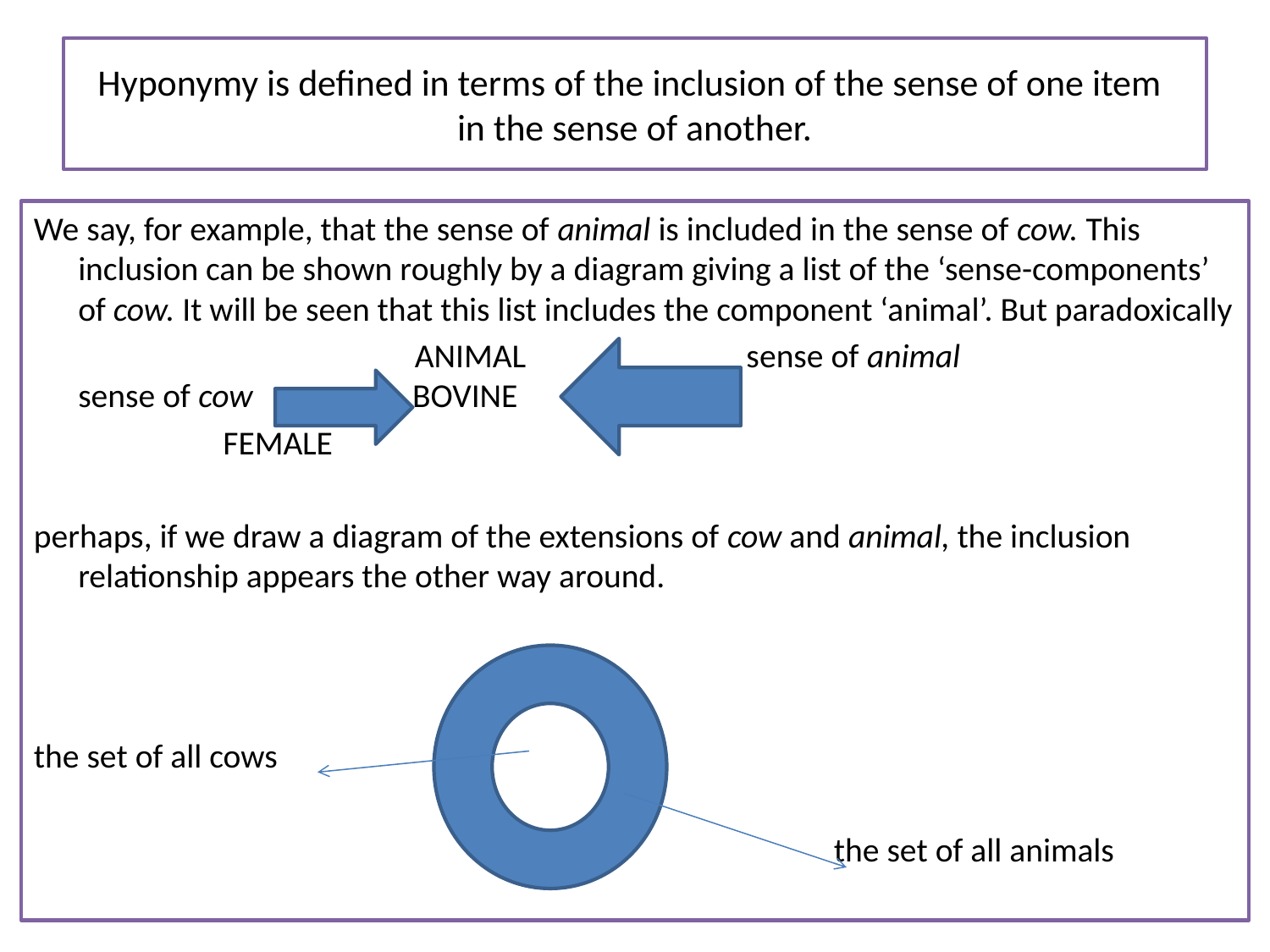

# Hyponymy is defined in terms of the inclusion of the sense of one item in the sense of another.
We say, for example, that the sense of animal is included in the sense of cow. This inclusion can be shown roughly by a diagram giving a list of the ‘sense-components’ of cow. It will be seen that this list includes the component ‘animal’. But paradoxically
                                                  ANIMAL                             sense of animal
sense of cow                     BOVINE
			                   FEMALE

perhaps, if we draw a diagram of the extensions of cow and animal, the inclusion relationship appears the other way around.

the set of all cows

                                                                                                         the set of all animals